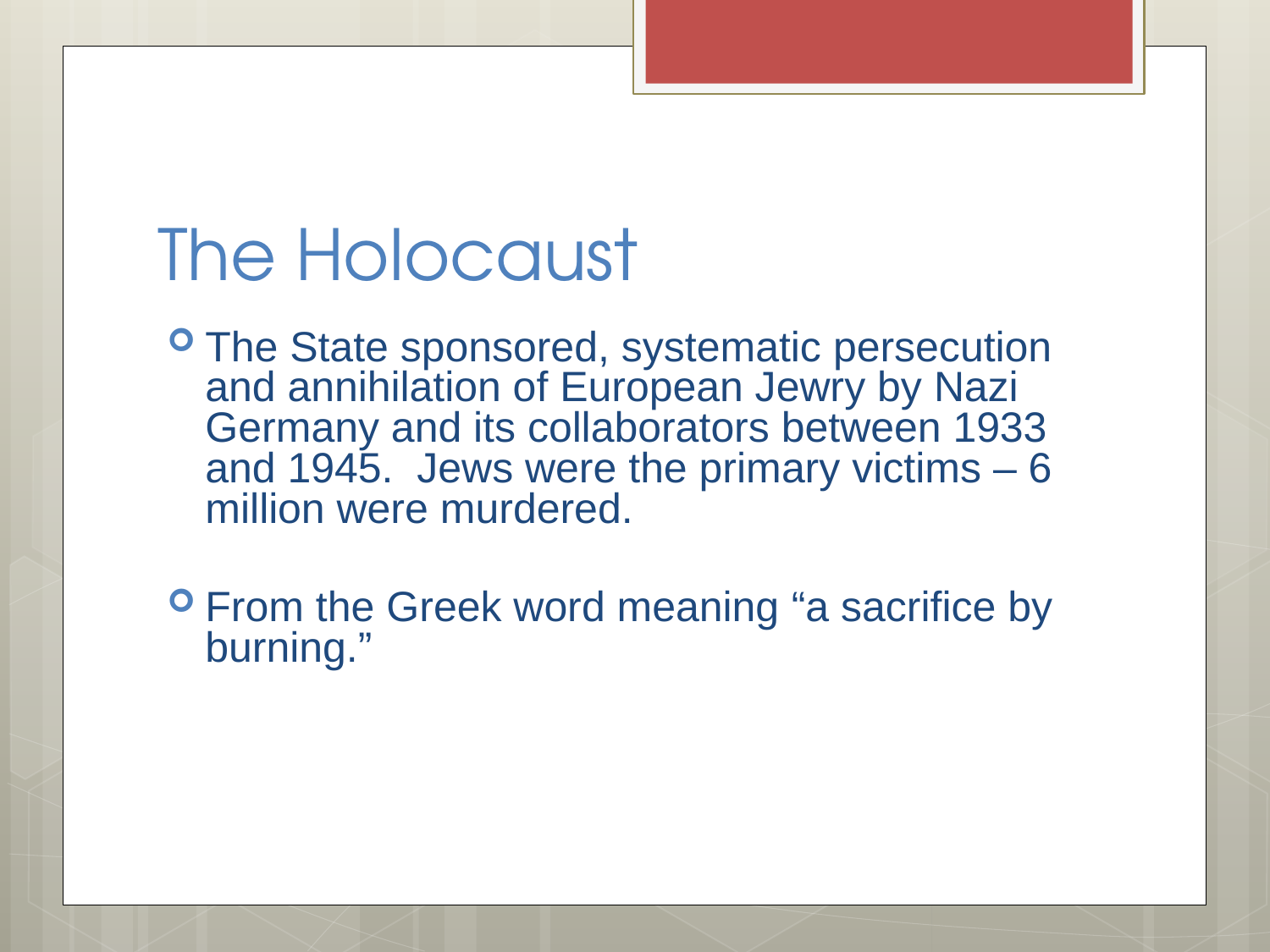

# The Holocaust
The State sponsored, systematic persecution and annihilation of European Jewry by Nazi Germany and its collaborators between 1933 and 1945.  Jews were the primary victims – 6 million were murdered.

From the Greek word meaning “a sacrifice by burning.”